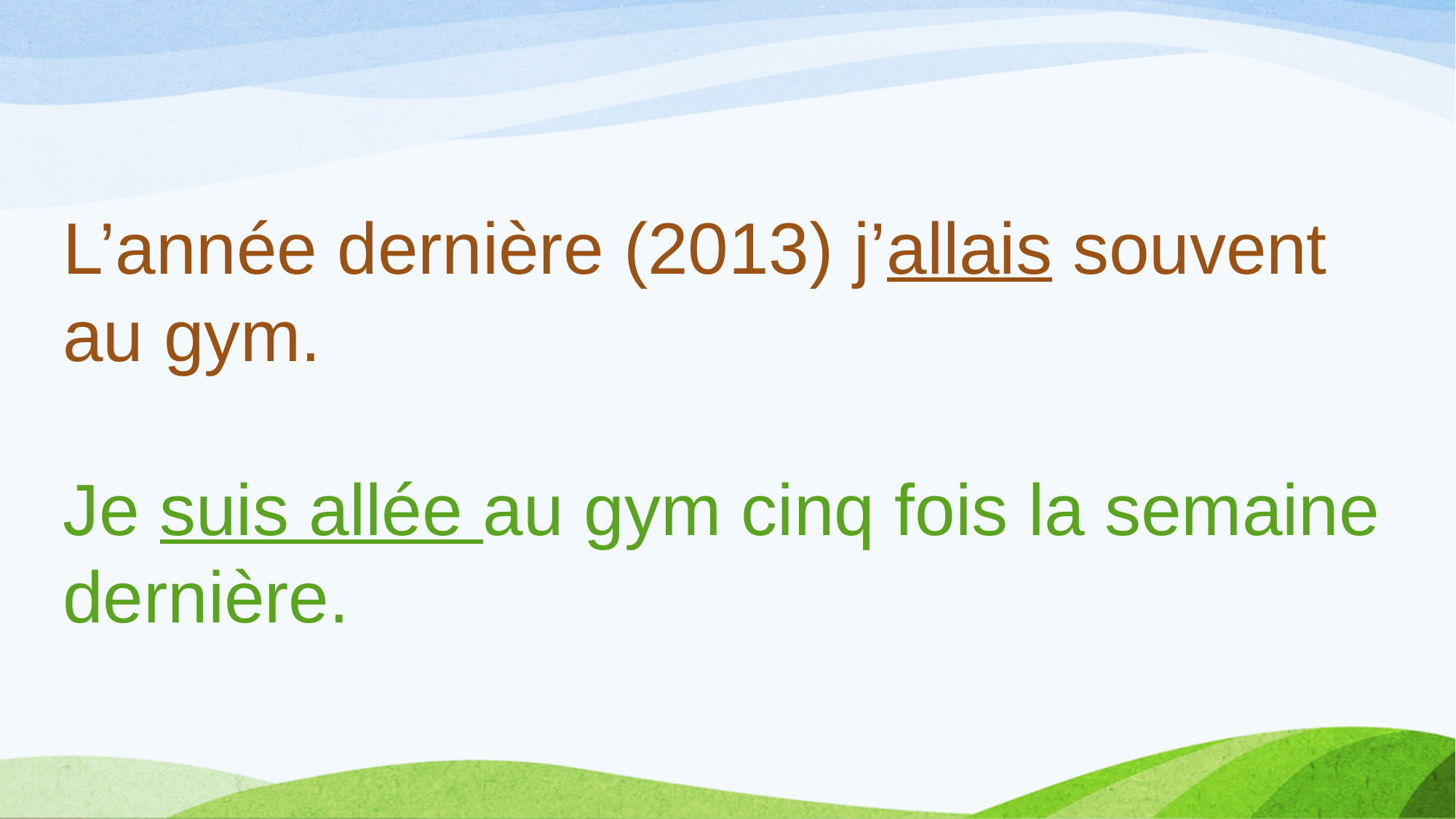

L’année dernière (2013) j’allais souvent au gym.

Je suis allée au gym cinq fois la semaine dernière.